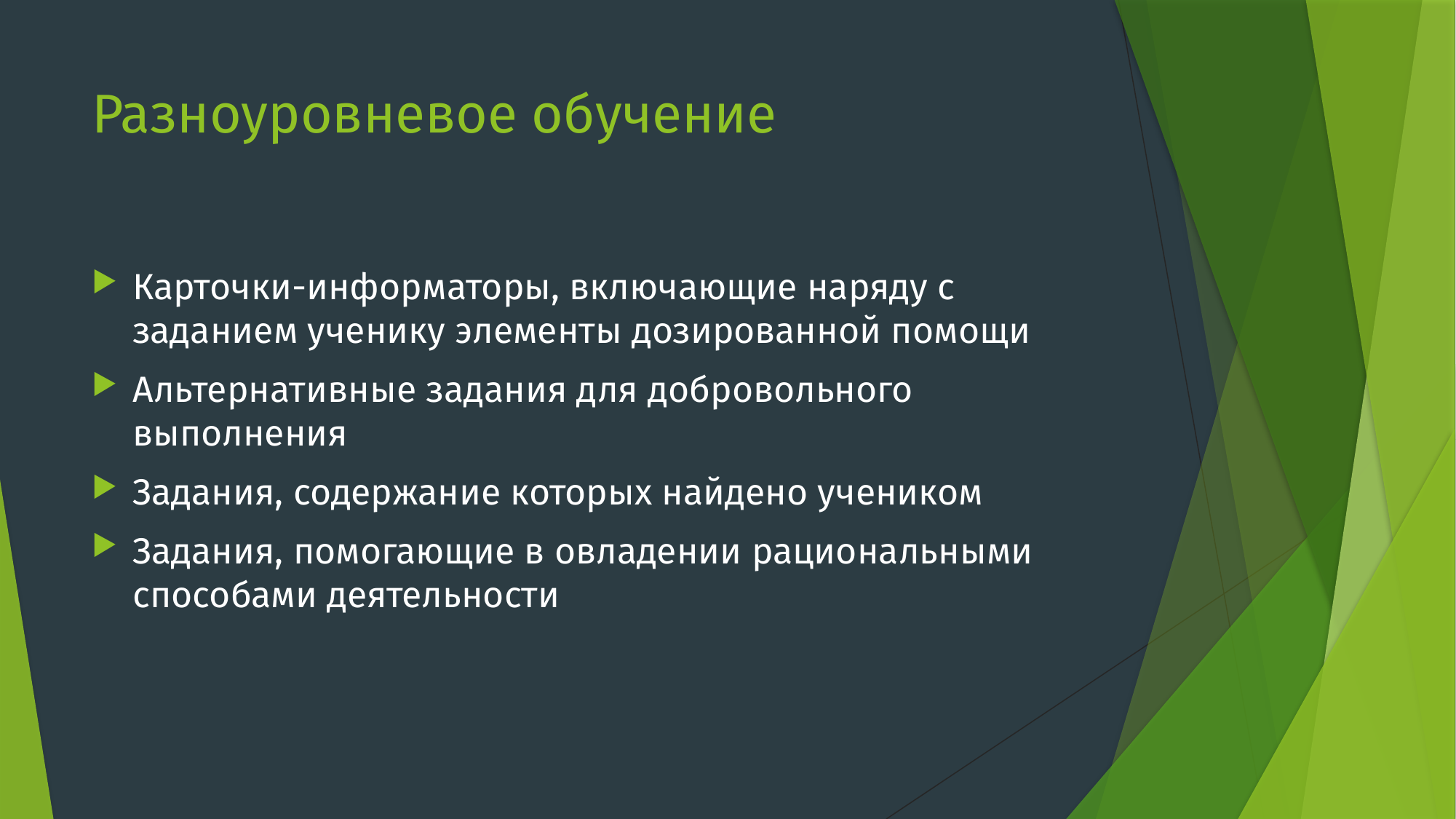

# Разноуровневое обучение
Карточки-информаторы, включающие наряду с заданием ученику элементы дозированной помощи
Альтернативные задания для добровольного выполнения
Задания, содержание которых найдено учеником
Задания, помогающие в овладении рациональными способами деятельности